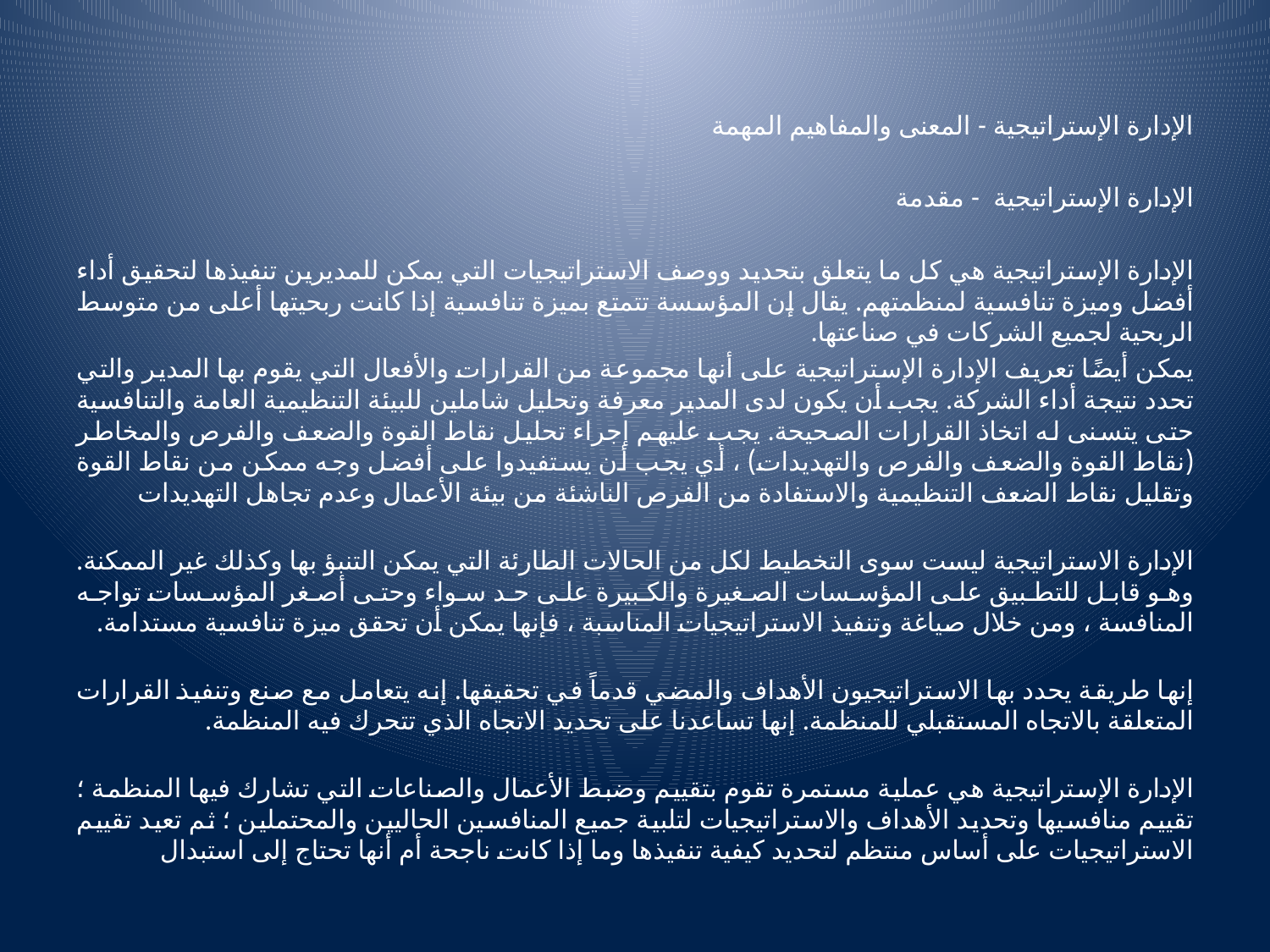

الإدارة الإستراتيجية - المعنى والمفاهيم المهمة

الإدارة الإستراتيجية  - مقدمة

الإدارة الإستراتيجية هي كل ما يتعلق بتحديد ووصف الاستراتيجيات التي يمكن للمديرين تنفيذها لتحقيق أداء أفضل وميزة تنافسية لمنظمتهم. يقال إن المؤسسة تتمتع بميزة تنافسية إذا كانت ربحيتها أعلى من متوسط الربحية لجميع الشركات في صناعتها.
يمكن أيضًا تعريف الإدارة الإستراتيجية على أنها مجموعة من القرارات والأفعال التي يقوم بها المدير والتي تحدد نتيجة أداء الشركة. يجب أن يكون لدى المدير معرفة وتحليل شاملين للبيئة التنظيمية العامة والتنافسية حتى يتسنى له اتخاذ القرارات الصحيحة. يجب عليهم إجراء تحليل نقاط القوة والضعف والفرص والمخاطر (نقاط القوة والضعف والفرص والتهديدات) ، أي يجب أن يستفيدوا على أفضل وجه ممكن من نقاط القوة وتقليل نقاط الضعف التنظيمية والاستفادة من الفرص الناشئة من بيئة الأعمال وعدم تجاهل التهديدات
الإدارة الاستراتيجية ليست سوى التخطيط لكل من الحالات الطارئة التي يمكن التنبؤ بها وكذلك غير الممكنة. وهو قابل للتطبيق على المؤسسات الصغيرة والكبيرة على حد سواء وحتى أصغر المؤسسات تواجه المنافسة ، ومن خلال صياغة وتنفيذ الاستراتيجيات المناسبة ، فإنها يمكن أن تحقق ميزة تنافسية مستدامة.
إنها طريقة يحدد بها الاستراتيجيون الأهداف والمضي قدماً في تحقيقها. إنه يتعامل مع صنع وتنفيذ القرارات المتعلقة بالاتجاه المستقبلي للمنظمة. إنها تساعدنا على تحديد الاتجاه الذي تتحرك فيه المنظمة.
الإدارة الإستراتيجية هي عملية مستمرة تقوم بتقييم وضبط الأعمال والصناعات التي تشارك فيها المنظمة ؛ تقييم منافسيها وتحديد الأهداف والاستراتيجيات لتلبية جميع المنافسين الحاليين والمحتملين ؛ ثم تعيد تقييم الاستراتيجيات على أساس منتظم لتحديد كيفية تنفيذها وما إذا كانت ناجحة أم أنها تحتاج إلى استبدال